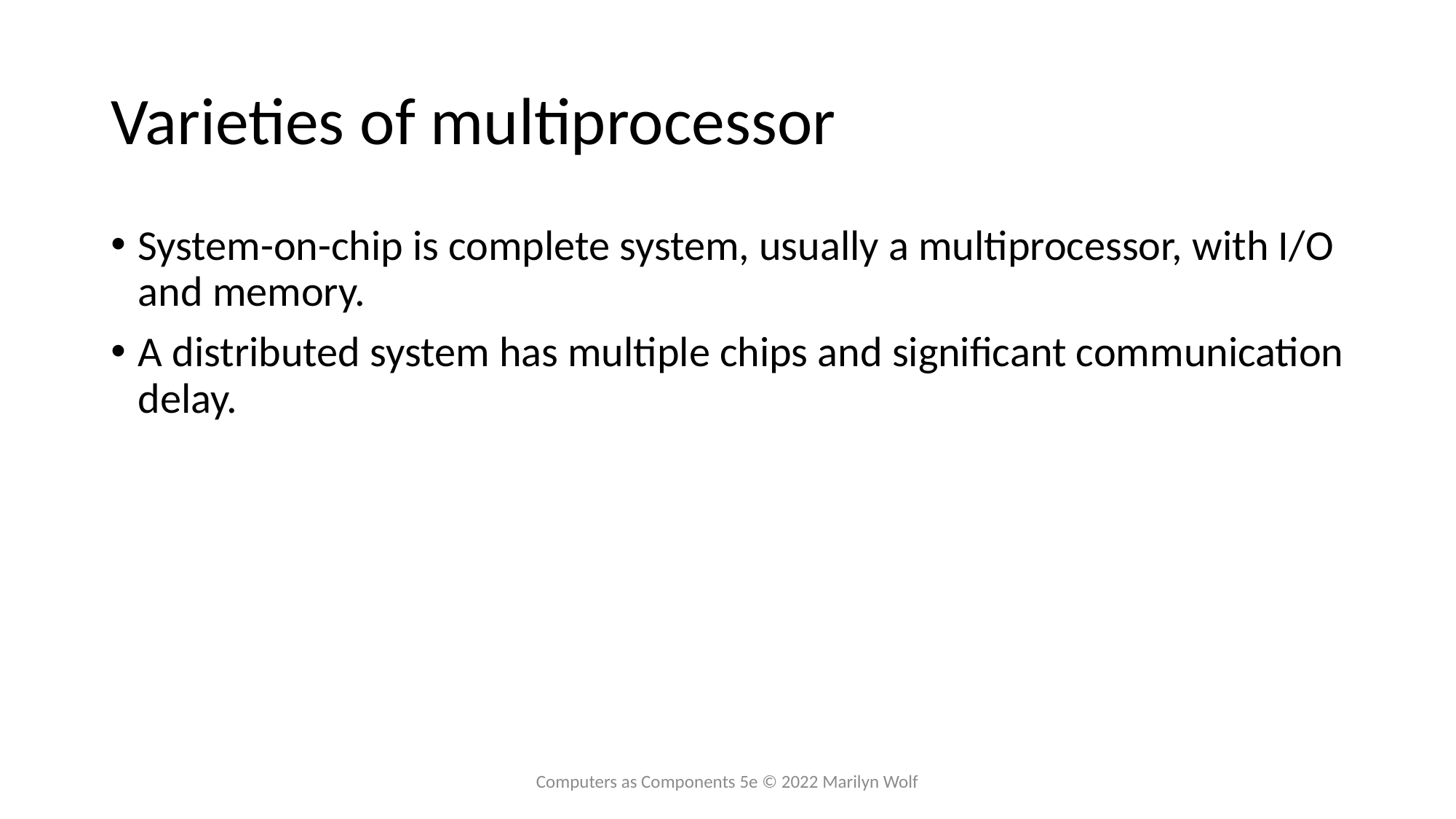

# Varieties of multiprocessor
System-on-chip is complete system, usually a multiprocessor, with I/O and memory.
A distributed system has multiple chips and significant communication delay.
Computers as Components 5e © 2022 Marilyn Wolf